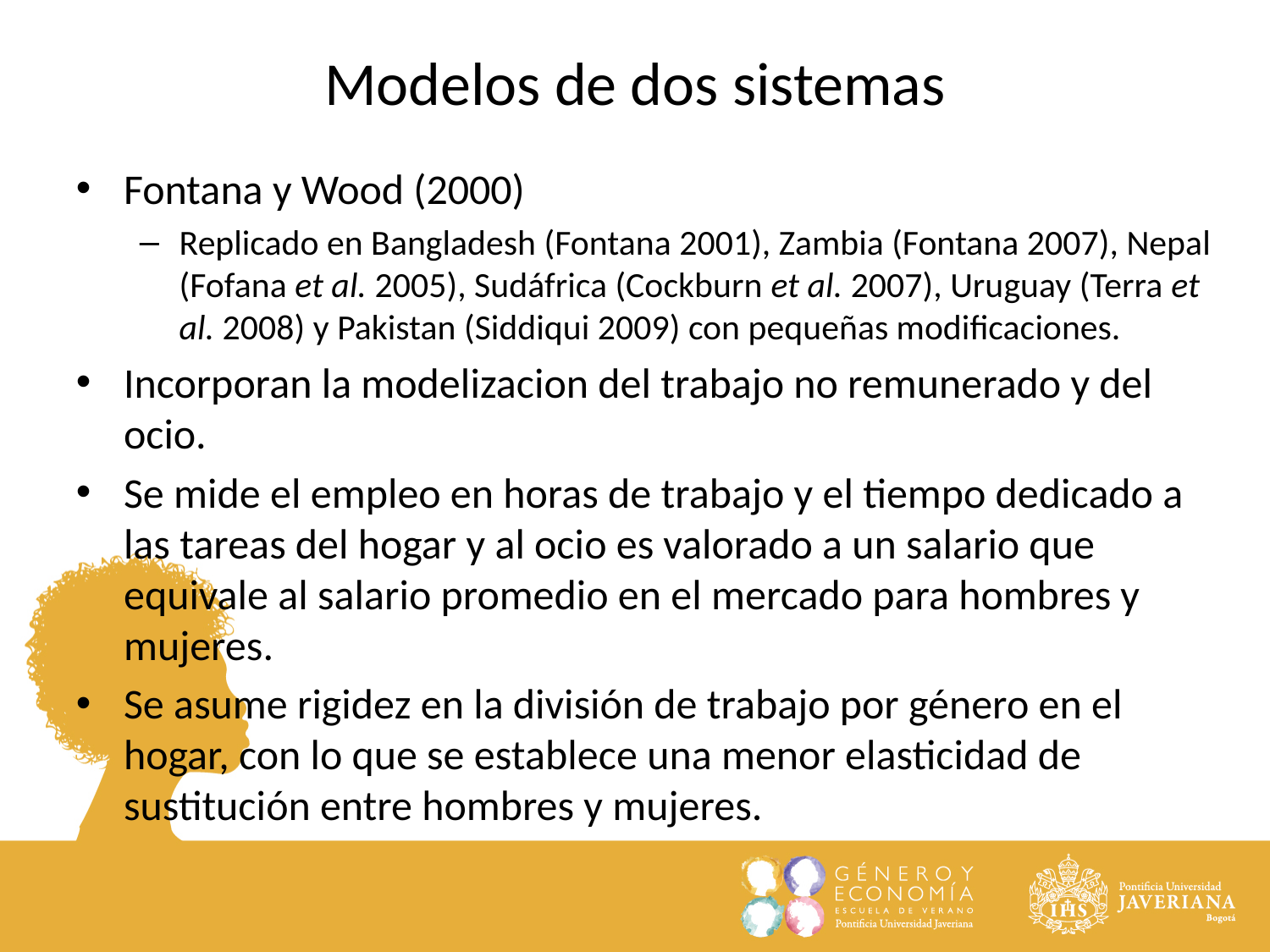

Modelos de dos sistemas
Fontana y Wood (2000)
Replicado en Bangladesh (Fontana 2001), Zambia (Fontana 2007), Nepal (Fofana et al. 2005), Sudáfrica (Cockburn et al. 2007), Uruguay (Terra et al. 2008) y Pakistan (Siddiqui 2009) con pequeñas modificaciones.
Incorporan la modelizacion del trabajo no remunerado y del ocio.
Se mide el empleo en horas de trabajo y el tiempo dedicado a las tareas del hogar y al ocio es valorado a un salario que equivale al salario promedio en el mercado para hombres y mujeres.
Se asume rigidez en la división de trabajo por género en el hogar, con lo que se establece una menor elasticidad de sustitución entre hombres y mujeres.